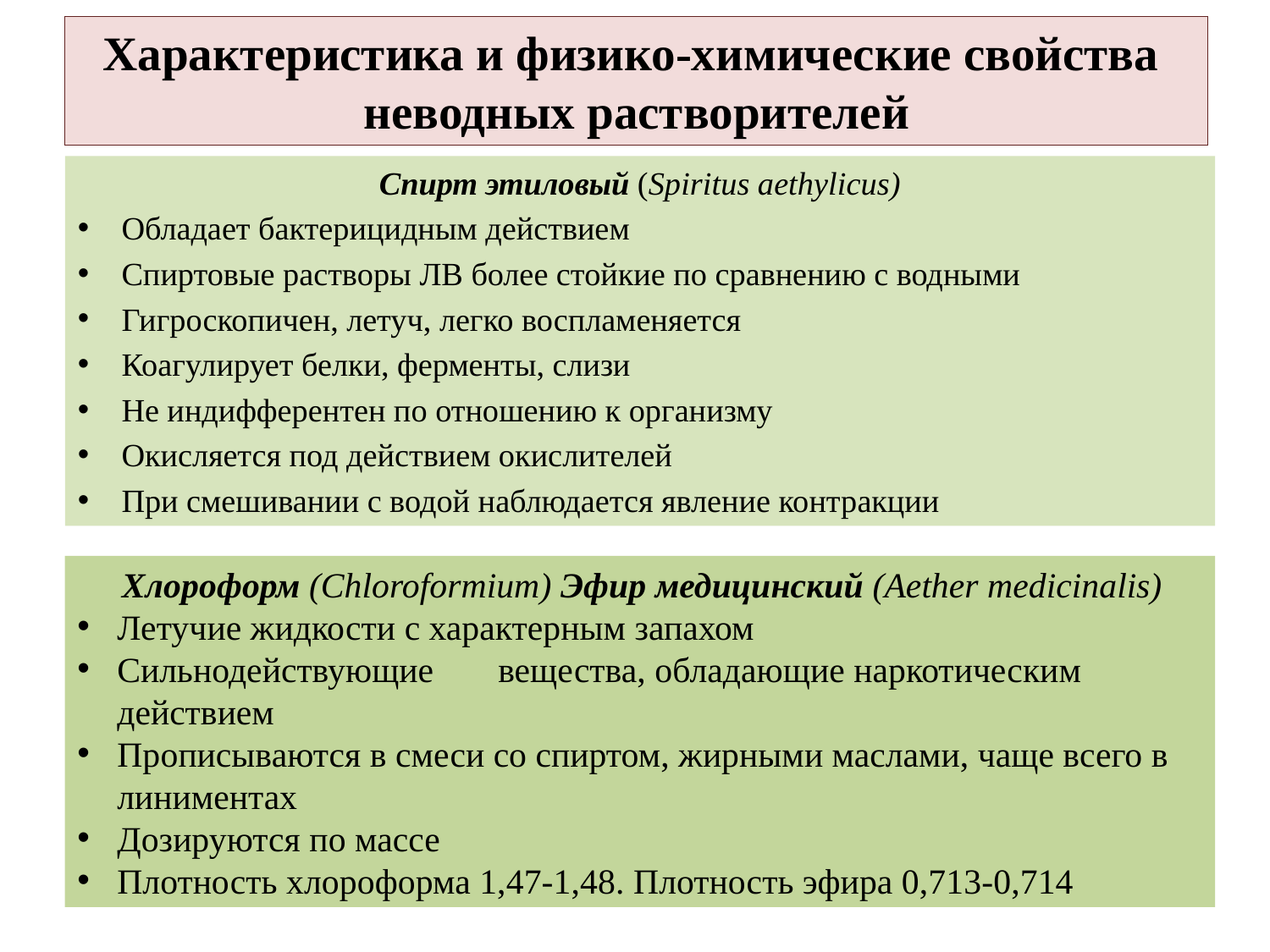

# Характеристика и физико-химические свойства неводных растворителей
Спирт этиловый (Spiritus aethylicus)
Обладает бактерицидным действием
Спиртовые растворы ЛВ более стойкие по сравнению с водными
Гигроскопичен, летуч, легко воспламеняется
Коагулирует белки, ферменты, слизи
Не индифферентен по отношению к организму
Окисляется под действием окислителей
При смешивании с водой наблюдается явление контракции
     Хлороформ (Chloroformium) Эфир медицинский (Aether medicinalis)
Летучие жидкости с характерным запахом
Сильнодействующие	вещества, обладающие наркотическим действием
Прописываются в смеси со спиртом, жирными маслами, чаще всего в линиментах
Дозируются по массе
Плотность хлороформа 1,47-1,48. Плотность эфира 0,713-0,714